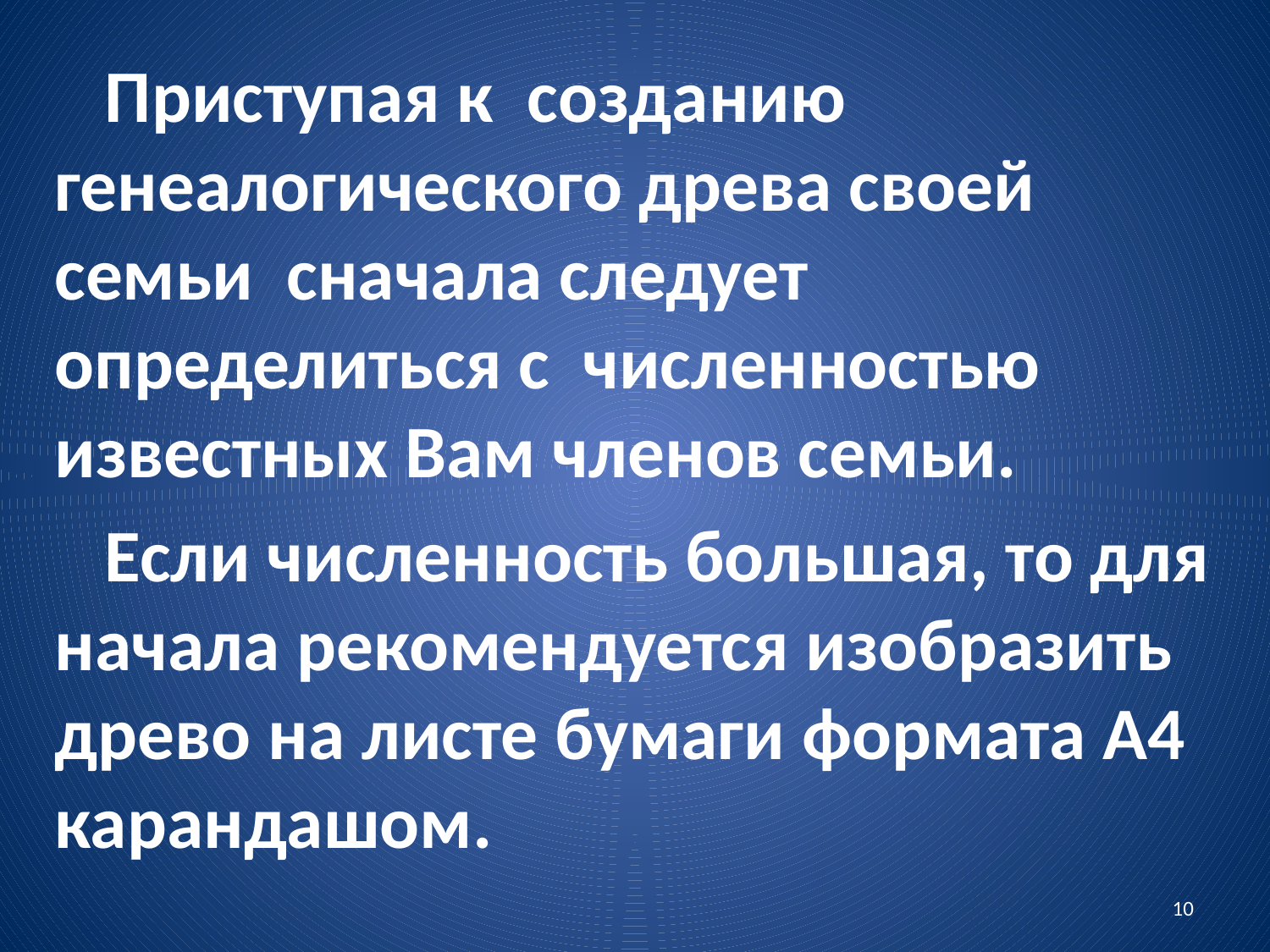

Приступая к  созданию генеалогического древа своей семьи  сначала следует определиться с  численностью известных Вам членов семьи.
Если численность большая, то для начала рекомендуется изобразить древо на листе бумаги формата А4 карандашом.
10